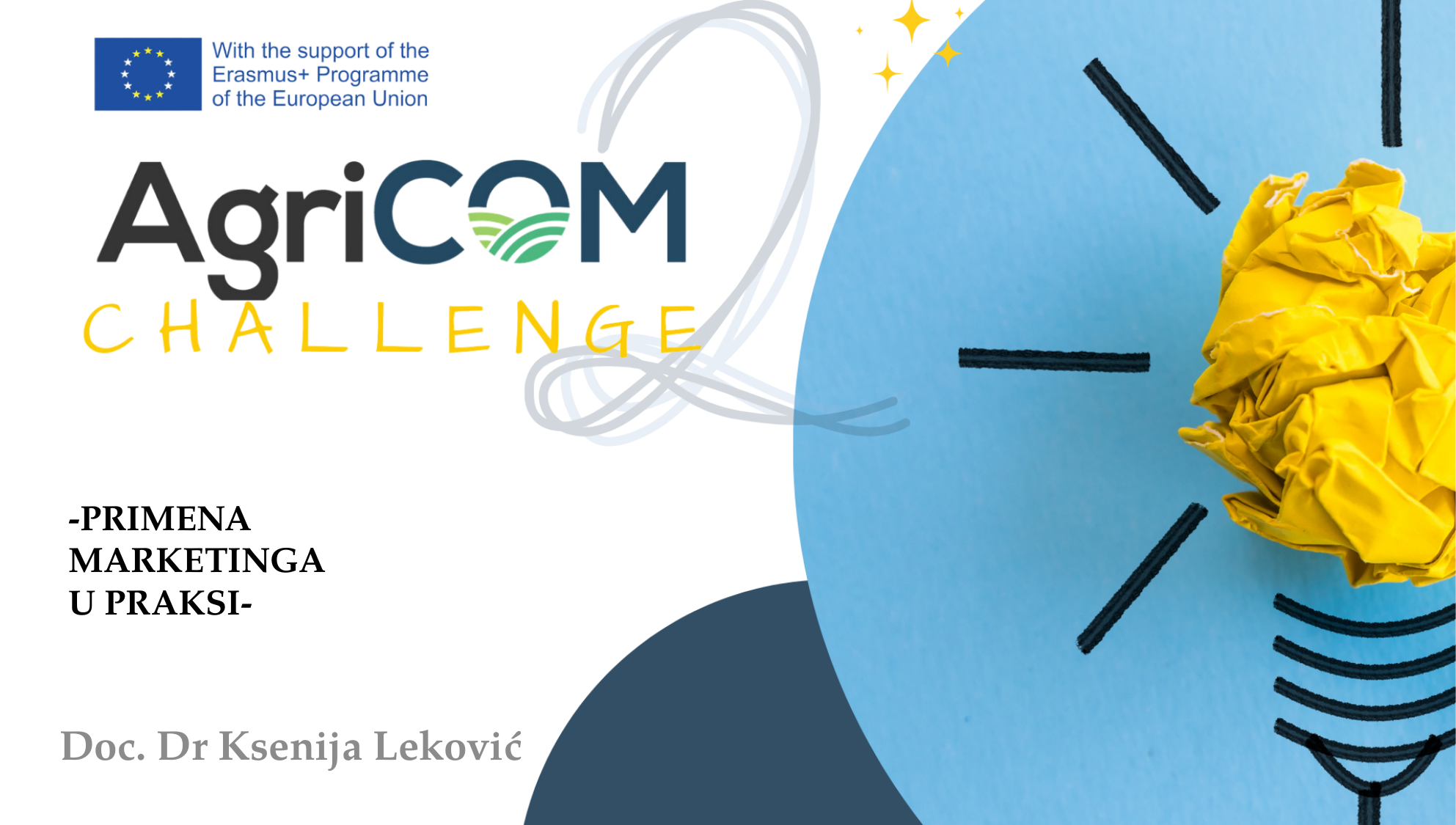

# -PRIMENA MARKETINGA U PRAKSI-
Doc. Dr Ksenija Leković